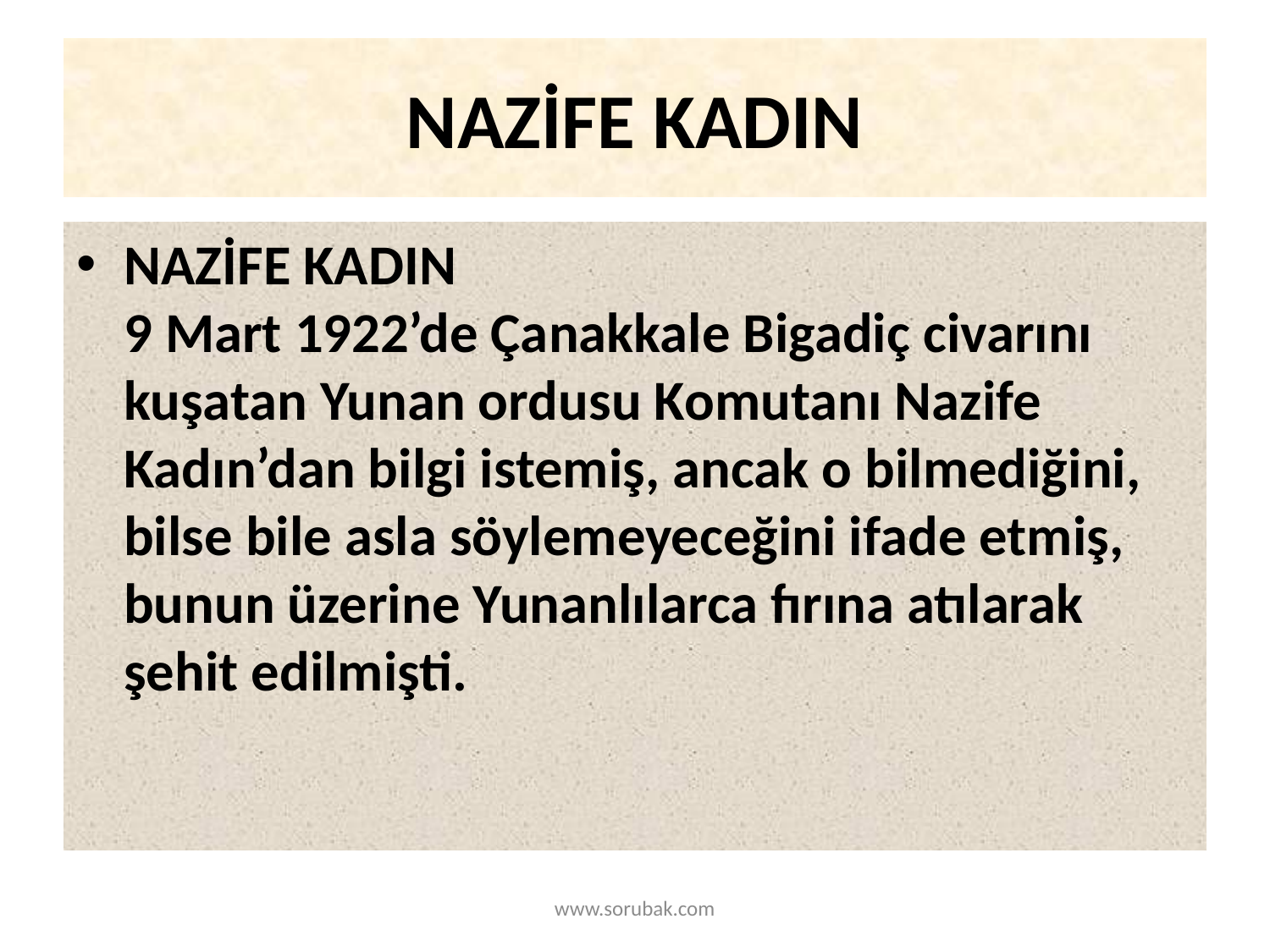

# NAZİFE KADIN
NAZİFE KADIN
9 Mart 1922’de Çanakkale Bigadiç civarını kuşatan Yunan ordusu Komutanı Nazife Kadın’dan bilgi istemiş, ancak o bilmediğini, bilse bile asla söylemeyeceğini ifade etmiş, bunun üzerine Yunanlılarca fırına atılarak şehit edilmişti.
www.sorubak.com